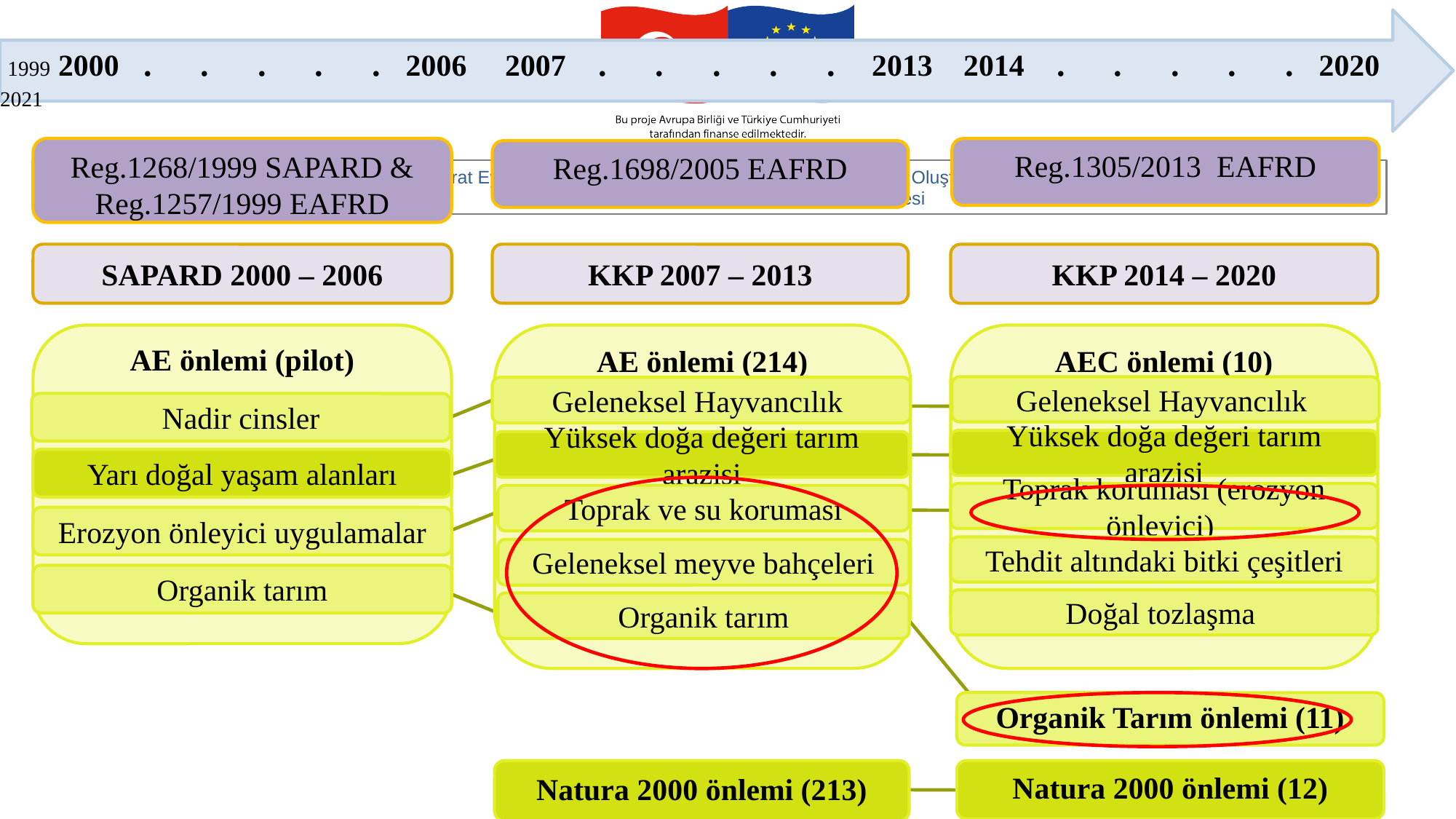

1999 2000   .    .    .    .    .  2006     2007    .    .    .    .    .   2013    2014    .    .    .    .    .  2020 2021
Reg.1268/1999 SAPARD & Reg.1257/1999 EAFRD
Reg.1305/2013  EAFRD
Reg.1698/2005 EAFRD

SAPARD 2000 – 2006
KKP 2007 – 2013
KKP 2014 – 2020
АЕ önlemi (pilot)
Nadir cinsler
Yarı doğal yaşam alanları
Erozyon önleyici uygulamalar
Organik tarım
АЕC önlemi (10)
Geleneksel Hayvancılık
Yüksek doğa değeri tarım arazisi
Toprak koruması (erozyon önleyici)
Tehdit altındaki bitki çeşitleri
Doğal tozlaşma
АЕ önlemi (214)
Geleneksel Hayvancılık
Yüksek doğa değeri tarım arazisi
Toprak ve su koruması
Geleneksel meyve bahçeleri
Organik tarım

Organik Tarım önlemi (11)
Natura 2000 önlemi (213)
Natura 2000 önlemi (12)